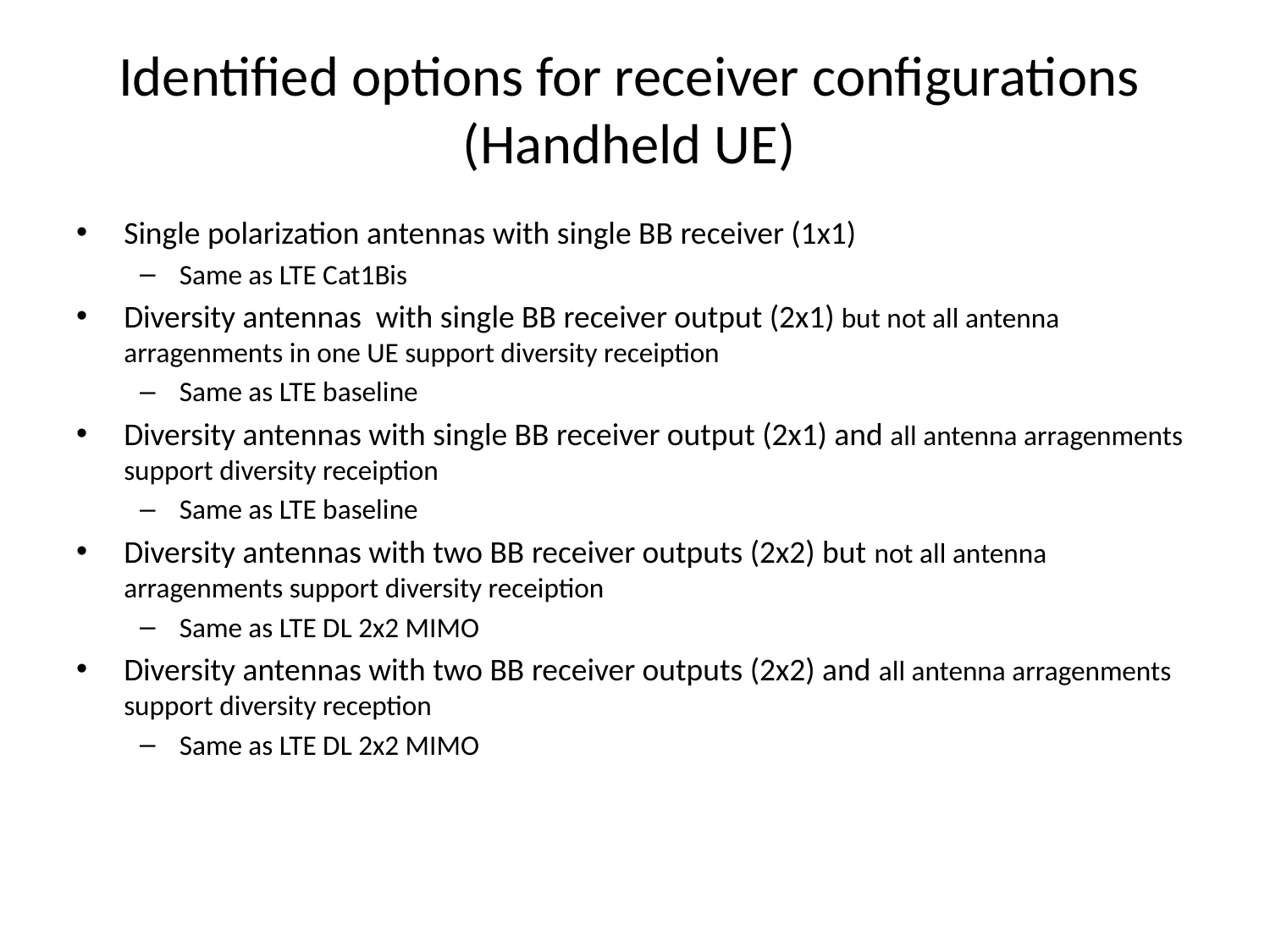

# Identified options for receiver configurations (Handheld UE)
Single polarization antennas with single BB receiver (1x1)
Same as LTE Cat1Bis
Diversity antennas  with single BB receiver output (2x1) but not all antenna arragenments in one UE support diversity receiption
Same as LTE baseline
Diversity antennas with single BB receiver output (2x1) and all antenna arragenments support diversity receiption
Same as LTE baseline
Diversity antennas with two BB receiver outputs (2x2) but not all antenna arragenments support diversity receiption
Same as LTE DL 2x2 MIMO
Diversity antennas with two BB receiver outputs (2x2) and all antenna arragenments support diversity reception
Same as LTE DL 2x2 MIMO